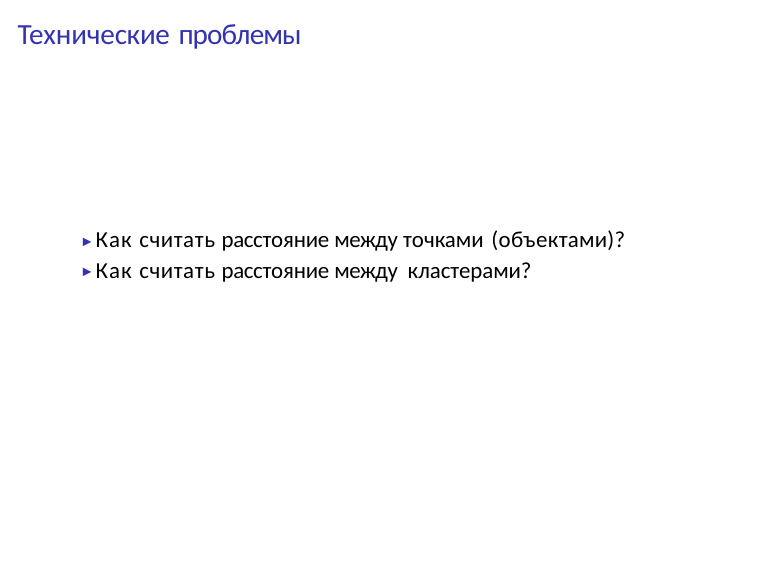

Технические проблемы
► Как считать расстояние между точками (объектами)?
► Как считать расстояние между кластерами?